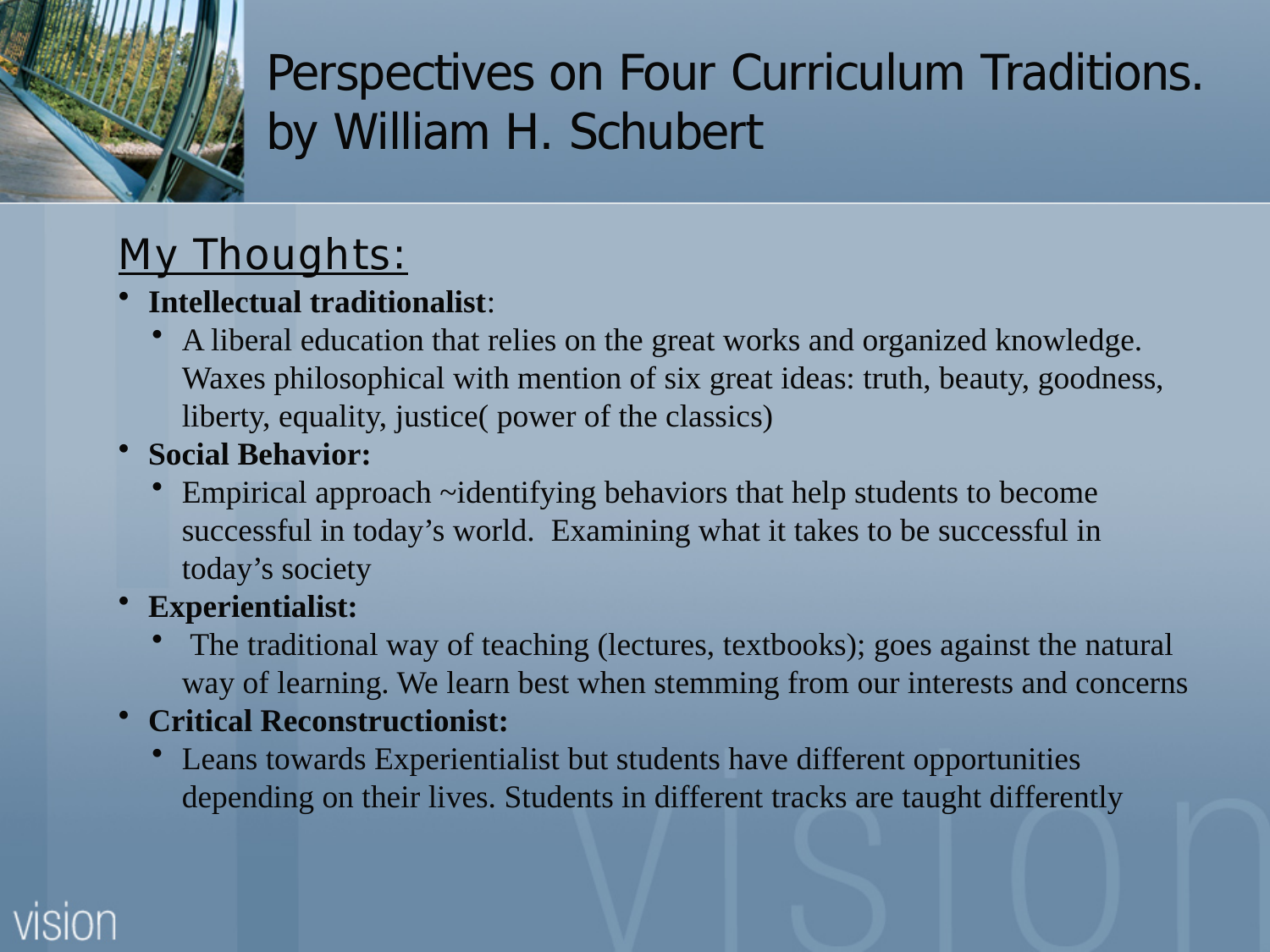

# Perspectives on Four Curriculum Traditions. by William H. Schubert
My Thoughts:

Intellectual traditionalist:
A liberal education that relies on the great works and organized knowledge. Waxes philosophical with mention of six great ideas: truth, beauty, goodness, liberty, equality, justice( power of the classics)
Social Behavior:
Empirical approach ~identifying behaviors that help students to become successful in today’s world.  Examining what it takes to be successful in today’s society
Experientialist:
 The traditional way of teaching (lectures, textbooks); goes against the natural way of learning. We learn best when stemming from our interests and concerns
Critical Reconstructionist:
Leans towards Experientialist but students have different opportunities depending on their lives. Students in different tracks are taught differently